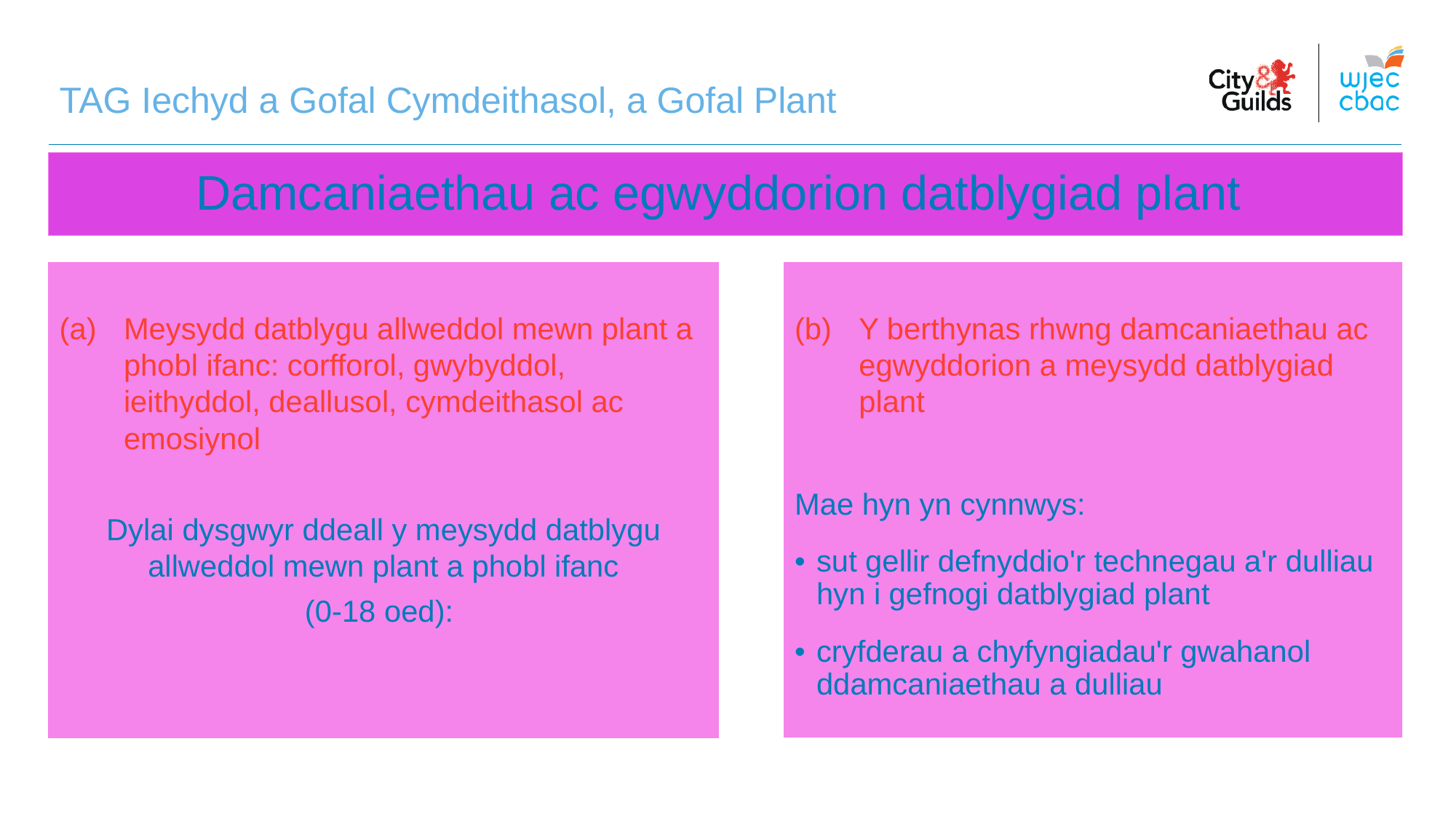

TAG Iechyd a Gofal Cymdeithasol, a Gofal Plant
# Damcaniaethau ac egwyddorion datblygiad plant

(a)	Meysydd datblygu allweddol mewn plant a phobl ifanc: corfforol, gwybyddol, ieithyddol, deallusol, cymdeithasol ac emosiynol

Dylai dysgwyr ddeall y meysydd datblygu allweddol mewn plant a phobl ifanc
 (0-18 oed):

Y berthynas rhwng damcaniaethau ac egwyddorion a meysydd datblygiad plant

Mae hyn yn cynnwys:
•	sut gellir defnyddio'r technegau a'r dulliau hyn i gefnogi datblygiad plant
•	cryfderau a chyfyngiadau'r gwahanol ddamcaniaethau a dulliau